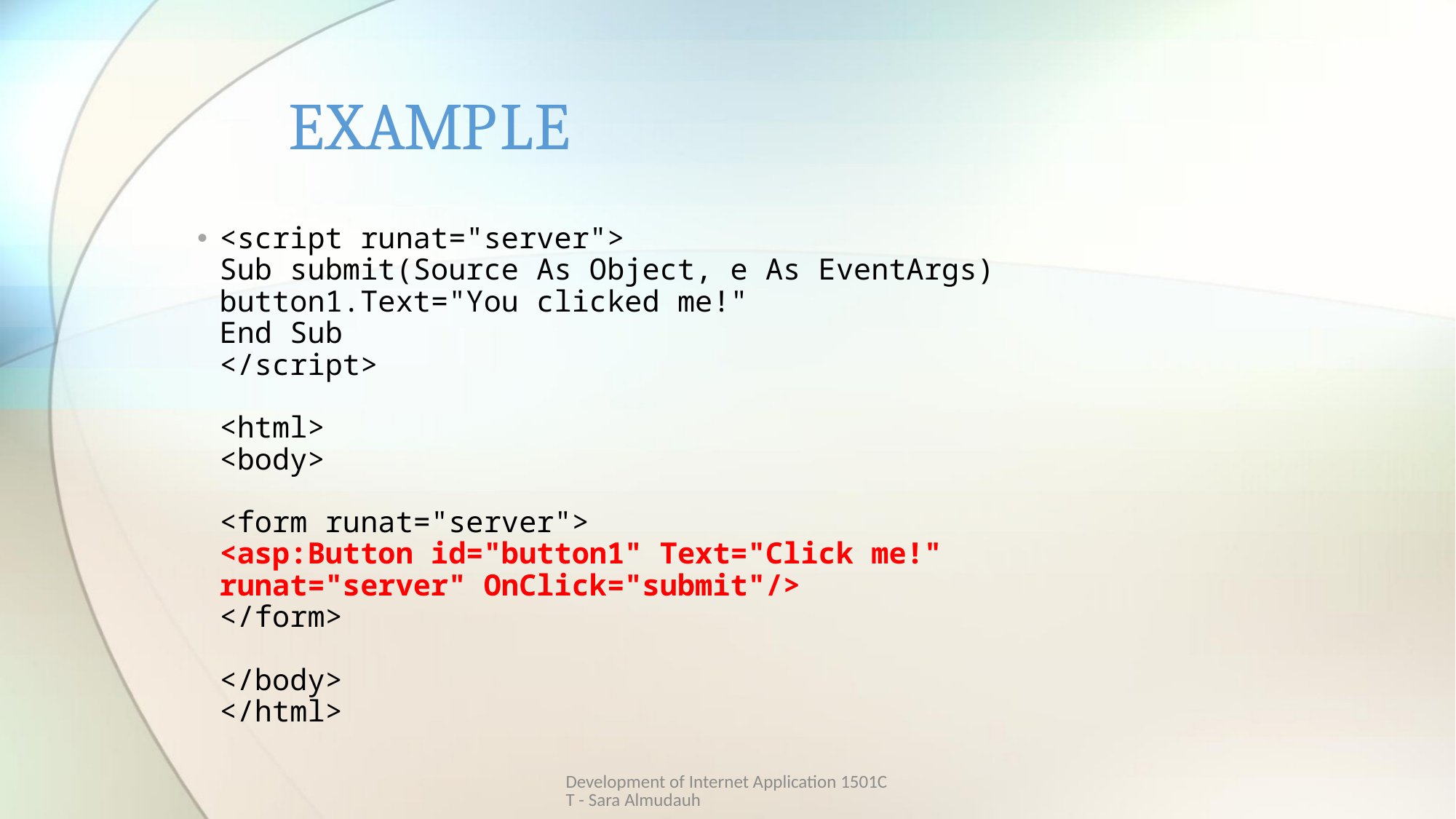

# EXAMPLE
<script runat="server">
Sub submit(Source As Object, e As EventArgs)
button1.Text="You clicked me!"
End Sub
</script>
<html>
<body>
<form runat="server">
<asp:Button id="button1" Text="Click me!"
runat="server" OnClick="submit"/>
</form>
</body>
</html>
Development of Internet Application 1501CT - Sara Almudauh